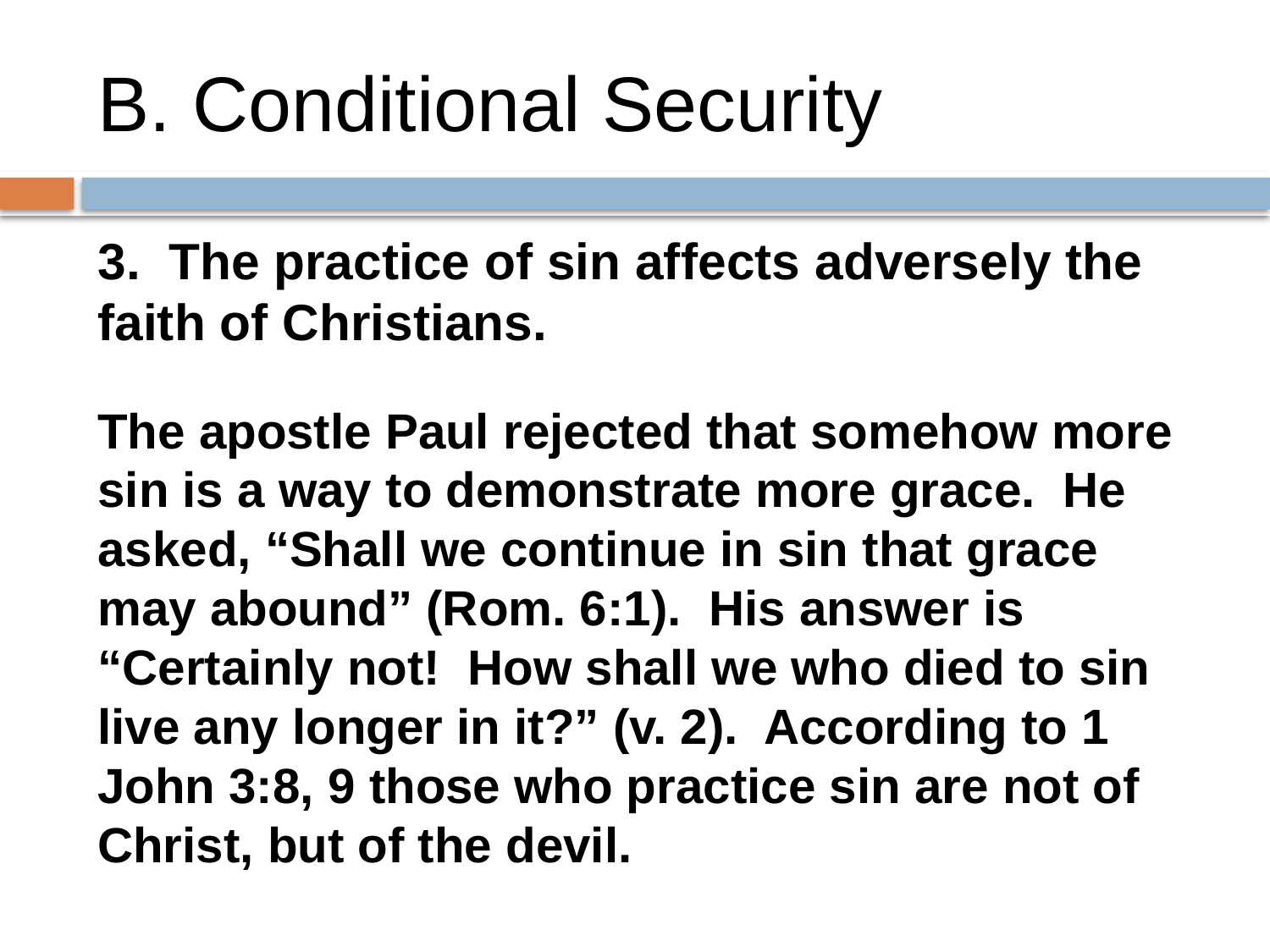

# B. Conditional Security
3.  The practice of sin affects adversely the faith of Christians.

The apostle Paul rejected that somehow more sin is a way to demonstrate more grace.  He asked, “Shall we continue in sin that grace may abound” (Rom. 6:1).  His answer is “Certainly not!  How shall we who died to sin live any longer in it?” (v. 2).  According to 1 John 3:8, 9 those who practice sin are not of Christ, but of the devil.